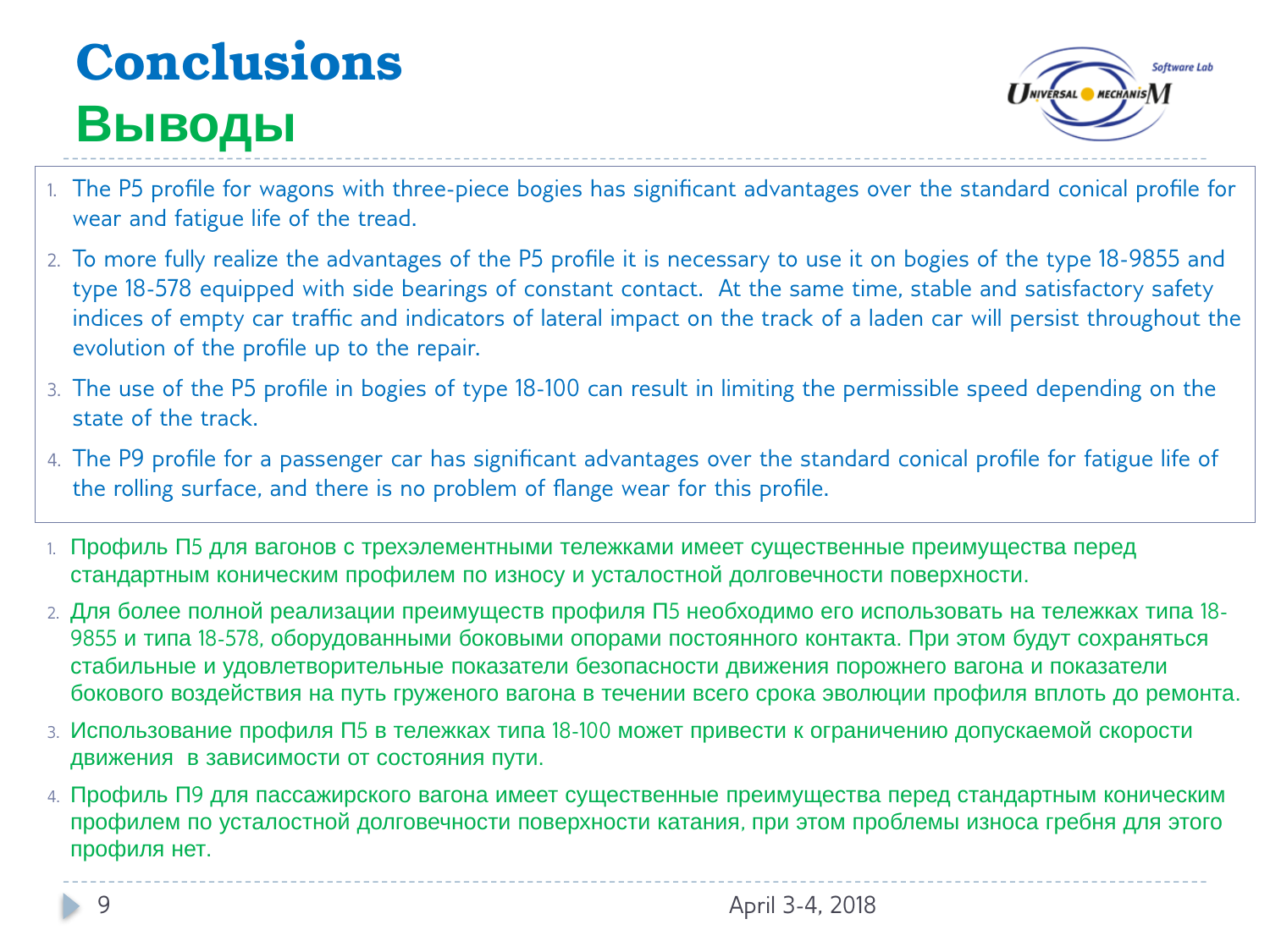

# Conclusions Выводы
The P5 profile for wagons with three-piece bogies has significant advantages over the standard conical profile for wear and fatigue life of the tread.
To more fully realize the advantages of the P5 profile it is necessary to use it on bogies of the type 18-9855 and type 18-578 equipped with side bearings of constant contact.  At the same time, stable and satisfactory safety indices of empty car traffic and indicators of lateral impact on the track of a laden car will persist throughout the evolution of the profile up to the repair.
The use of the P5 profile in bogies of type 18-100 can result in limiting the permissible speed depending on the state of the track.
The P9 profile for a passenger car has significant advantages over the standard conical profile for fatigue life of the rolling surface, and there is no problem of flange wear for this profile.
Профиль П5 для вагонов с трехэлементными тележками имеет существенные преимущества перед стандартным коническим профилем по износу и усталостной долговечности поверхности.
Для более полной реализации преимуществ профиля П5 необходимо его использовать на тележках типа 18-9855 и типа 18-578, оборудованными боковыми опорами постоянного контакта. При этом будут сохраняться стабильные и удовлетворительные показатели безопасности движения порожнего вагона и показатели бокового воздействия на путь груженого вагона в течении всего срока эволюции профиля вплоть до ремонта.
Использование профиля П5 в тележках типа 18-100 может привести к ограничению допускаемой скорости движения  в зависимости от состояния пути.
Профиль П9 для пассажирского вагона имеет существенные преимущества перед стандартным коническим профилем по усталостной долговечности поверхности катания, при этом проблемы износа гребня для этого профиля нет.
9
April 3-4, 2018